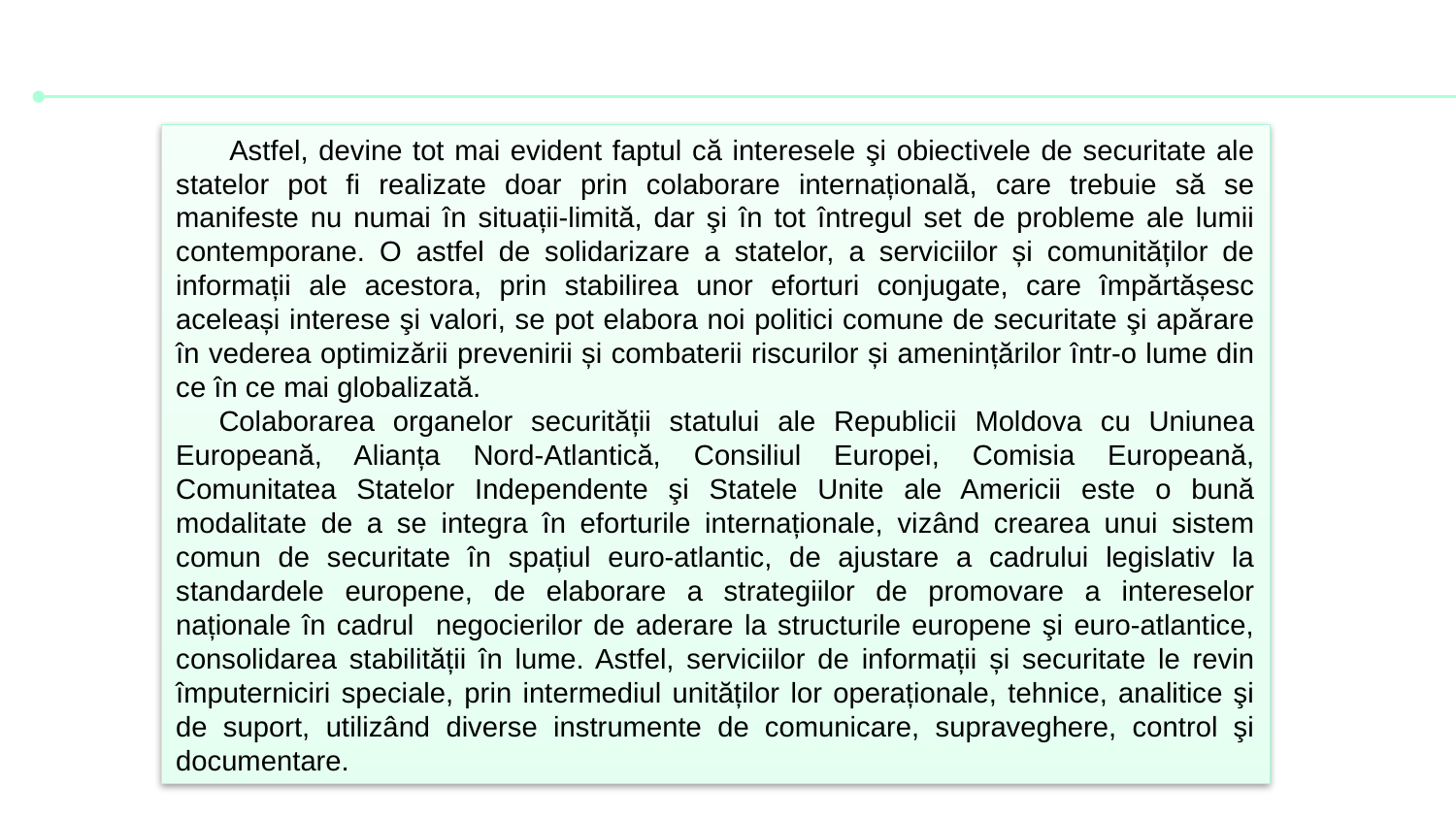

Astfel, devine tot mai evident faptul că interesele şi obiectivele de securitate ale statelor pot fi realizate doar prin colaborare internațională, care trebuie să se manifeste nu numai în situații-limită, dar şi în tot întregul set de probleme ale lumii contemporane. O astfel de solidarizare a statelor, a serviciilor și comunităților de informații ale acestora, prin stabilirea unor eforturi conjugate, care împărtășesc aceleași interese şi valori, se pot elabora noi politici comune de securitate şi apărare în vederea optimizării prevenirii și combaterii riscurilor și amenințărilor într-o lume din ce în ce mai globalizată.
Colaborarea organelor securității statului ale Republicii Moldova cu Uniunea Europeană, Alianța Nord-Atlantică, Consiliul Europei, Comisia Europeană, Comunitatea Statelor Independente şi Statele Unite ale Americii este o bună modalitate de a se integra în eforturile internaționale, vizând crearea unui sistem comun de securitate în spațiul euro-atlantic, de ajustare a cadrului legislativ la standardele europene, de elaborare a strategiilor de promovare a intereselor naționale în cadrul  negocierilor de aderare la structurile europene şi euro-atlantice, consolidarea stabilității în lume. Astfel, serviciilor de informații și securitate le revin împuterniciri speciale, prin intermediul unităților lor operaționale, tehnice, analitice şi de suport, utilizând diverse instrumente de comunicare, supraveghere, control şi documentare.